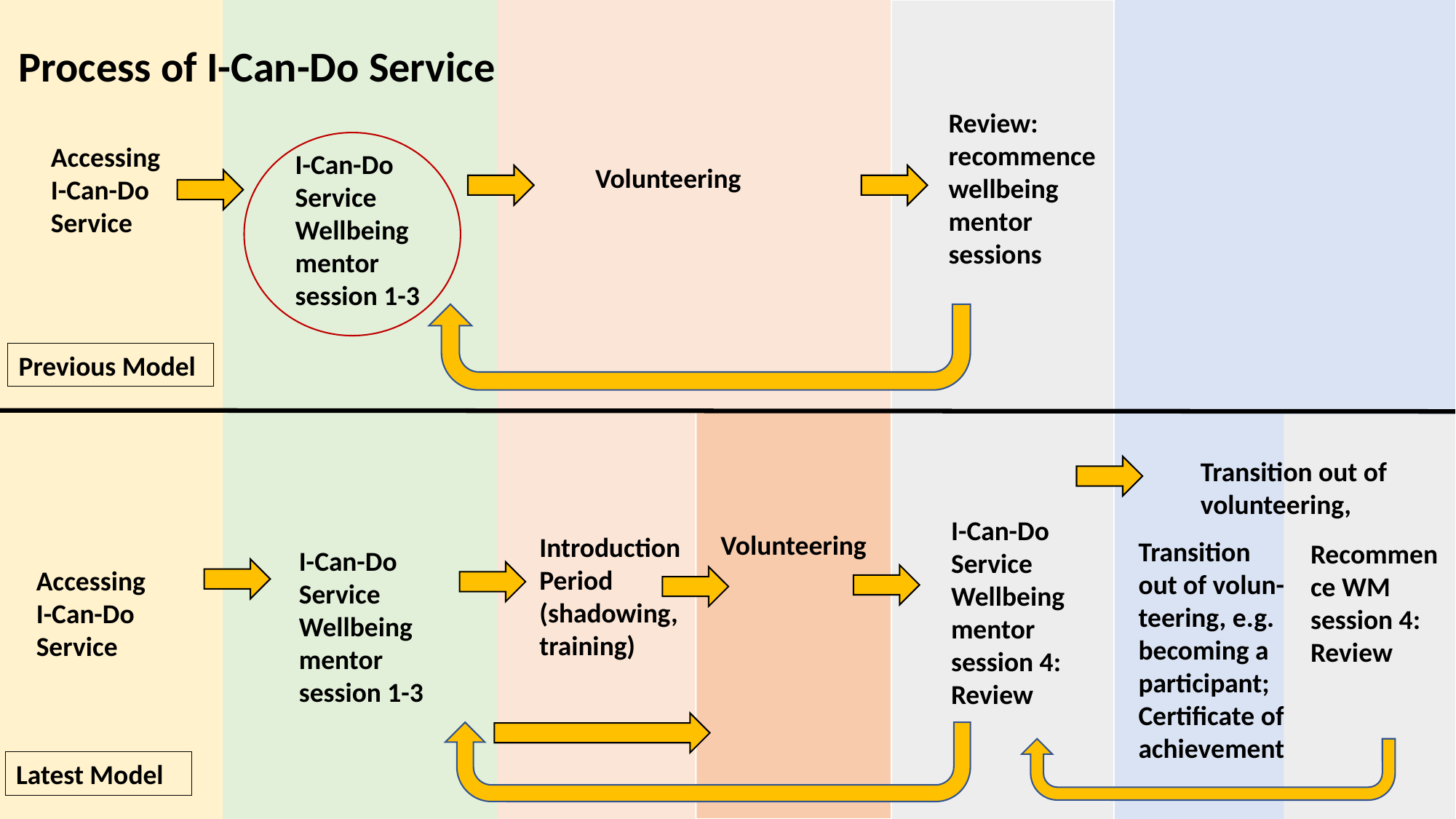

Process of I-Can-Do Service
Review: recommence wellbeing mentor sessions

Accessing
I-Can-Do Service
I-Can-Do Service
Wellbeing mentor session 1-3
Volunteering

Previous Model

Transition out of volunteering,

I-Can-Do Service
Wellbeing mentor session 4: Review
Volunteering
Introduction
Period
(shadowing, training)
Transition out of volun-teering, e.g. becoming a participant;
Certificate of achievement
Recommence WM session 4: Review
I-Can-Do Service
Wellbeing mentor session 1-3
Accessing
I-Can-Do Service

Latest Model